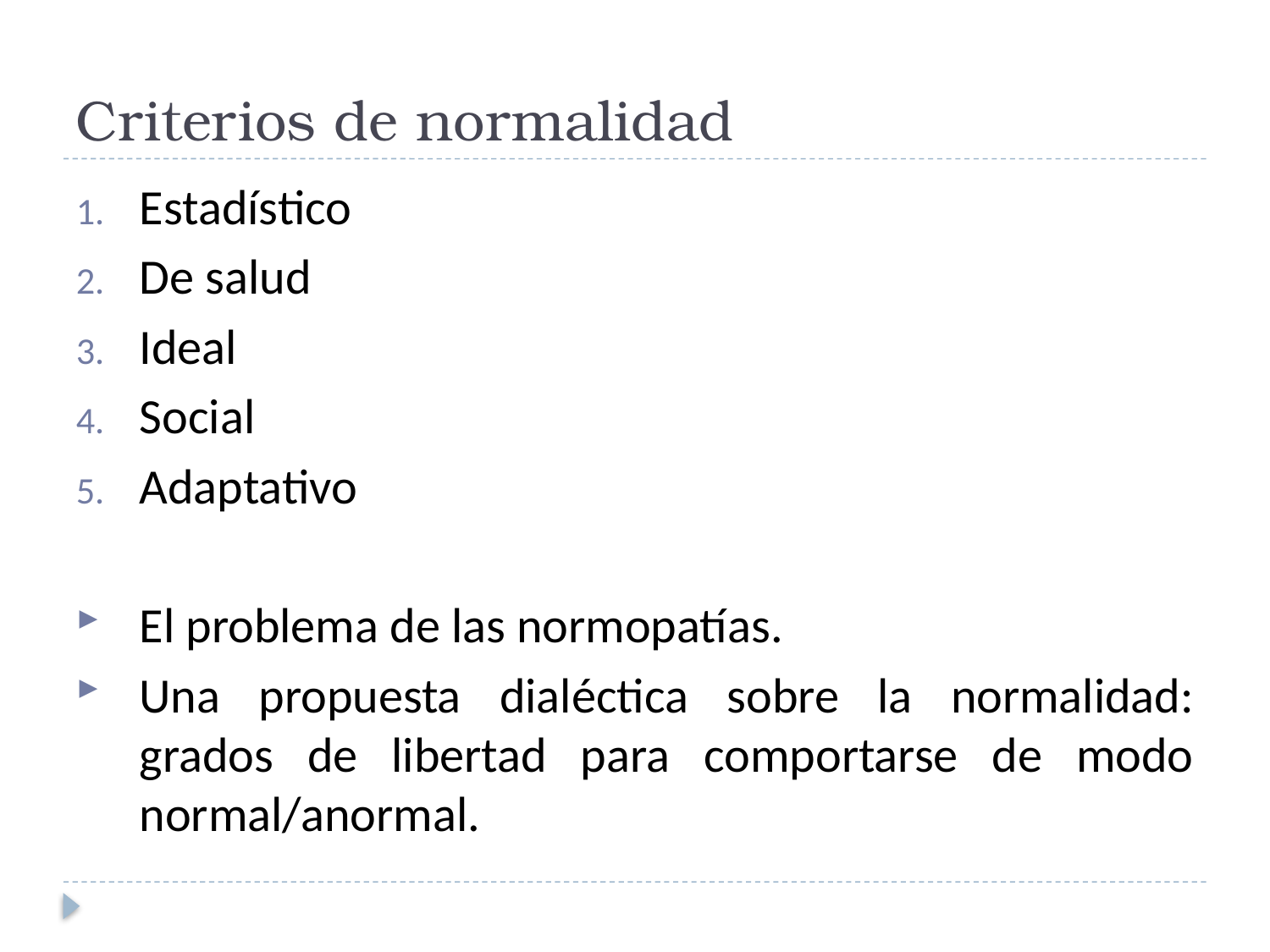

# Criterios de normalidad
Estadístico
De salud
Ideal
Social
Adaptativo

El problema de las normopatías.
Una propuesta dialéctica sobre la normalidad: grados de libertad para comportarse de modo normal/anormal.